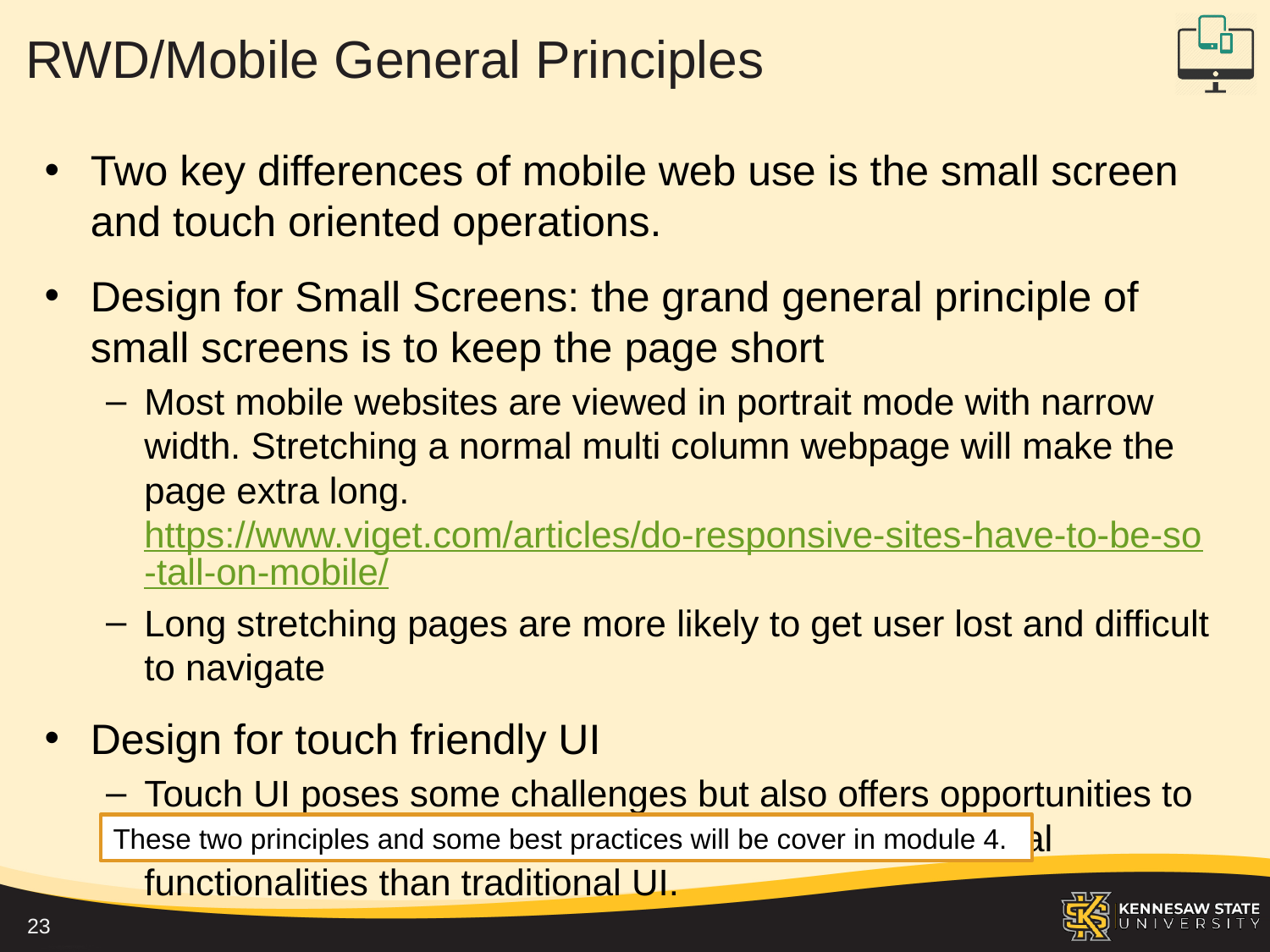

# RWD/Mobile General Principles
Two key differences of mobile web use is the small screen and touch oriented operations.
Design for Small Screens: the grand general principle of small screens is to keep the page short
Most mobile websites are viewed in portrait mode with narrow width. Stretching a normal multi column webpage will make the page extra long. https://www.viget.com/articles/do-responsive-sites-have-to-be-so-tall-on-mobile/
Long stretching pages are more likely to get user lost and difficult to navigate
Design for touch friendly UI
Touch UI poses some challenges but also offers opportunities to design better interaction methods and enable additional functionalities than traditional UI.

These two principles and some best practices will be cover in module 4.
23